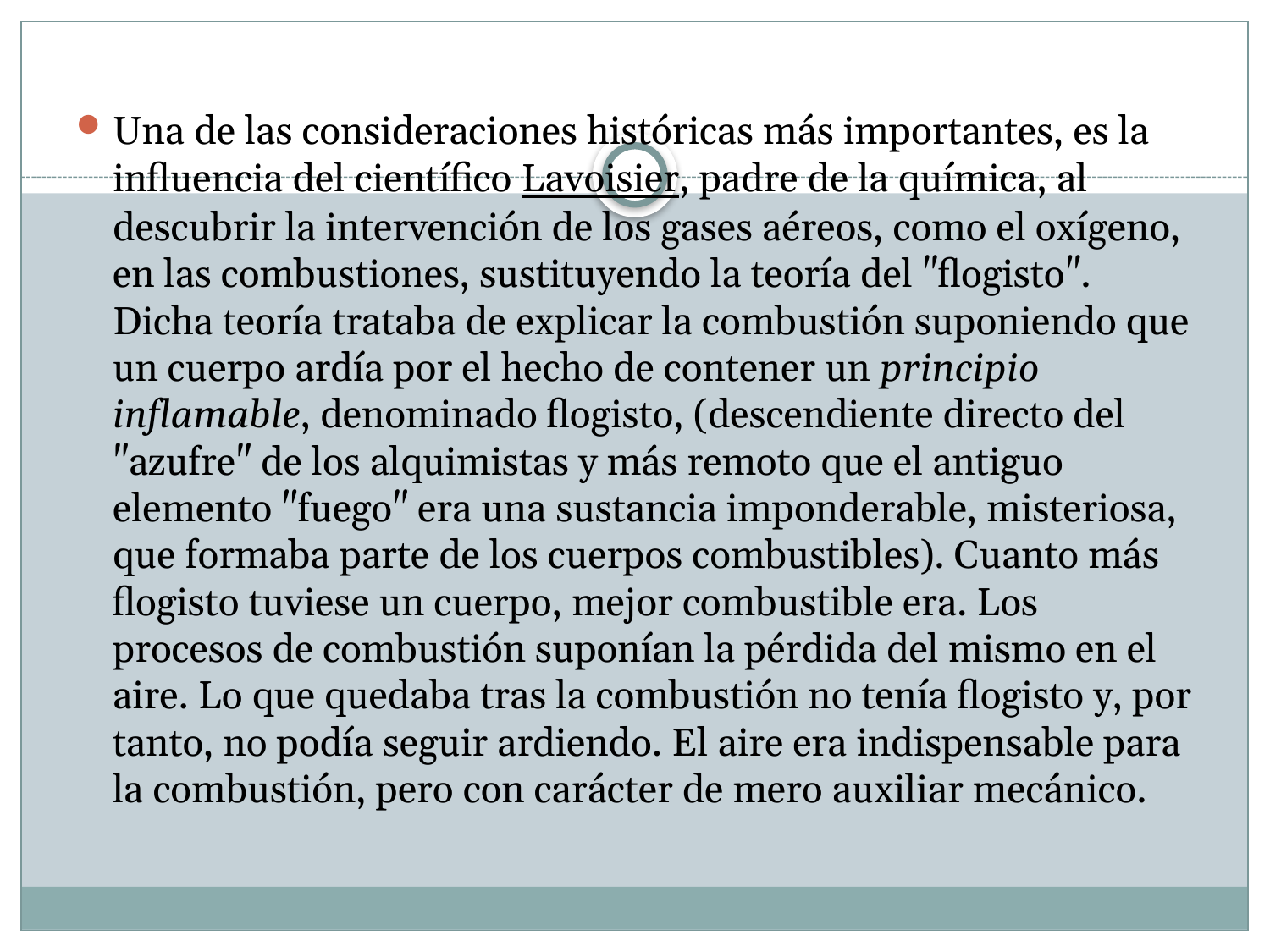

Una de las consideraciones históricas más importantes, es la influencia del científico Lavoisier, padre de la química, al descubrir la intervención de los gases aéreos, como el oxígeno, en las combustiones, sustituyendo la teoría del "flogisto". Dicha teoría trataba de explicar la combustión suponiendo que un cuerpo ardía por el hecho de contener un principio inflamable, denominado flogisto, (descendiente directo del "azufre" de los alquimistas y más remoto que el antiguo elemento "fuego" era una sustancia imponderable, misteriosa, que formaba parte de los cuerpos combustibles). Cuanto más flogisto tuviese un cuerpo, mejor combustible era. Los procesos de combustión suponían la pérdida del mismo en el aire. Lo que quedaba tras la combustión no tenía flogisto y, por tanto, no podía seguir ardiendo. El aire era indispensable para la combustión, pero con carácter de mero auxiliar mecánico.